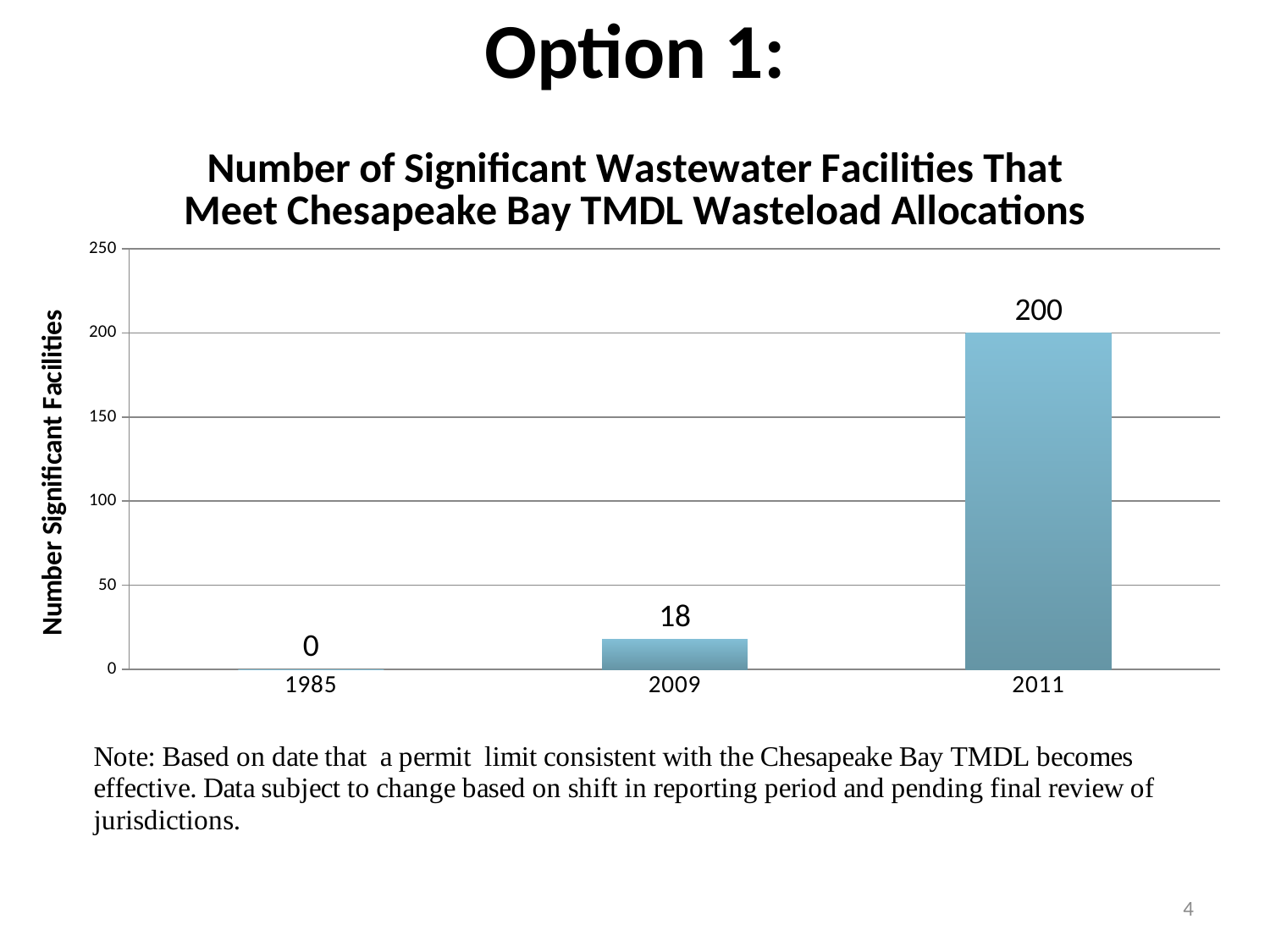

# Option 1:

### Chart: Number of Significant Wastewater Facilities That Meet Chesapeake Bay TMDL Wasteload Allocations

| Category |  |
|---|---|
| 1985 | 0.0 |
| 2009 | 18.0 |
| 2011 | 200.0 |
4